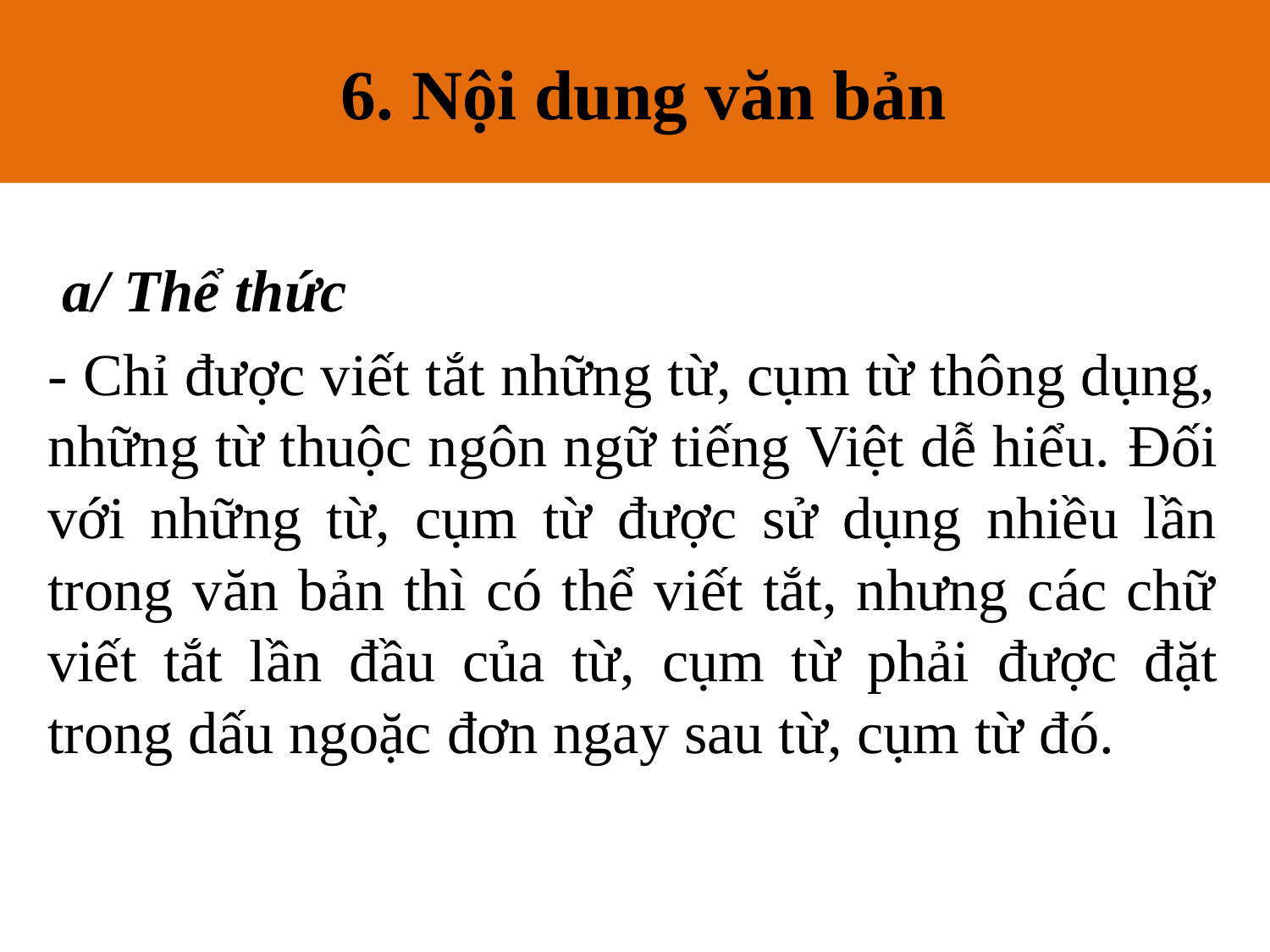

6. Nội dung văn bản
# 6. Nội dung văn bản
 a/ Thể thức
- Chỉ được viết tắt những từ, cụm từ thông dụng, những từ thuộc ngôn ngữ tiếng Việt dễ hiểu. Đối với những từ, cụm từ được sử dụng nhiều lần trong văn bản thì có thể viết tắt, nhưng các chữ viết tắt lần đầu của từ, cụm từ phải được đặt trong dấu ngoặc đơn ngay sau từ, cụm từ đó.